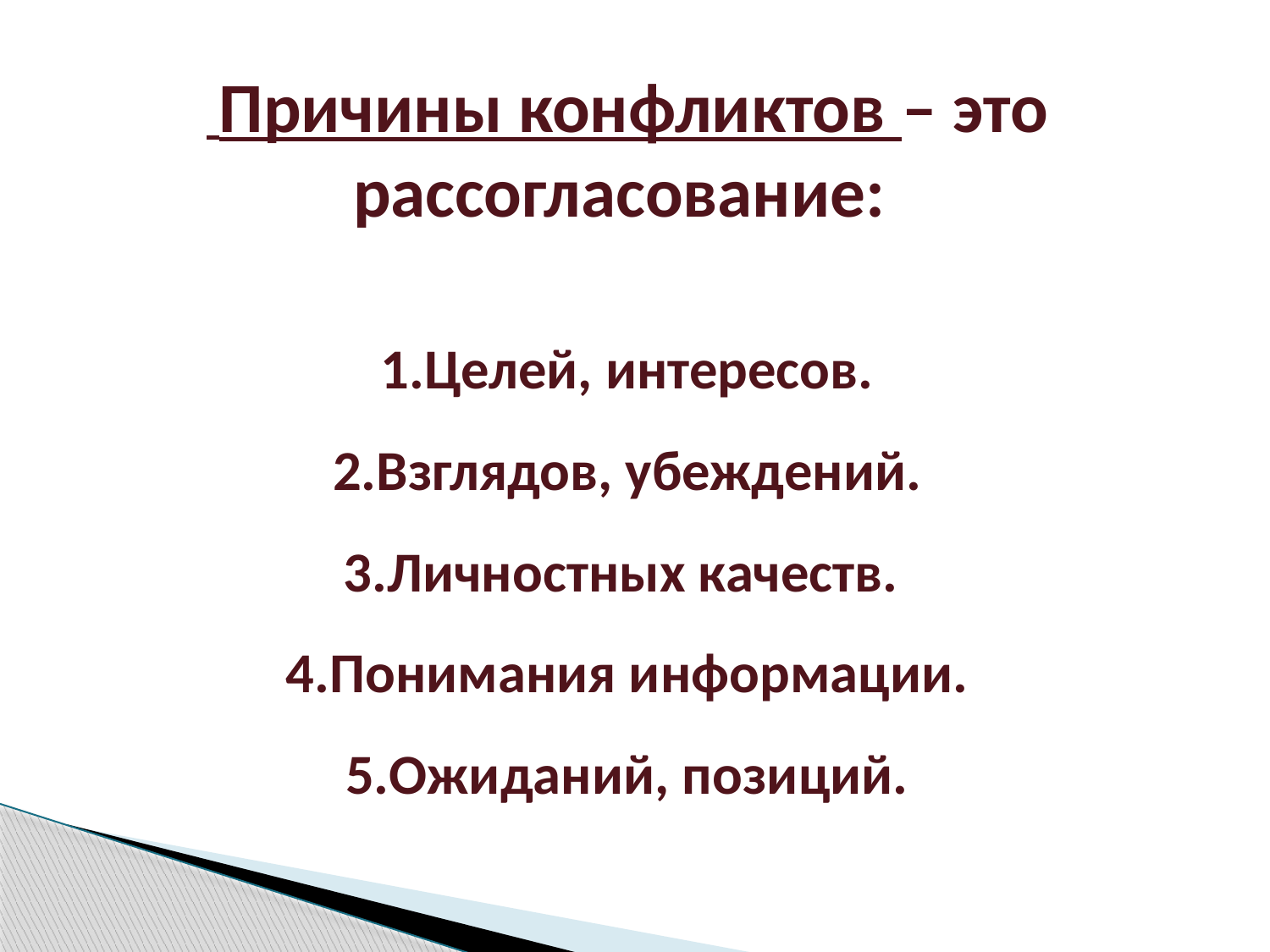

Причины конфликтов – это рассогласование:

Целей, интересов.
Взглядов, убеждений.
Личностных качеств.
Понимания информации.
Ожиданий, позиций.